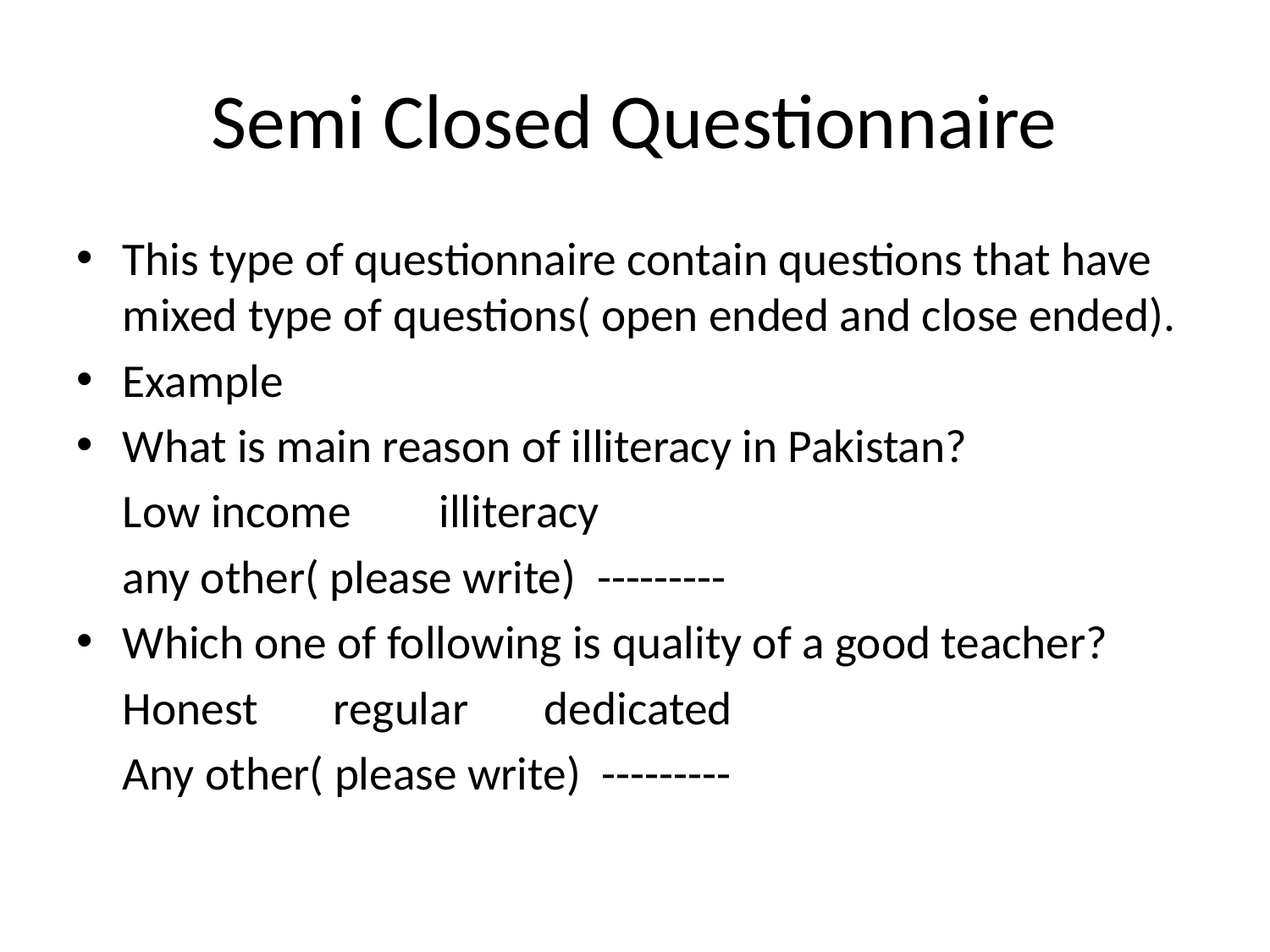

# Semi Closed Questionnaire
This type of questionnaire contain questions that have mixed type of questions( open ended and close ended).
Example
What is main reason of illiteracy in Pakistan?
		Low income		illiteracy
		any other( please write)  ---------
Which one of following is quality of a good teacher?
		Honest		regular	dedicated
		Any other( please write)  ---------